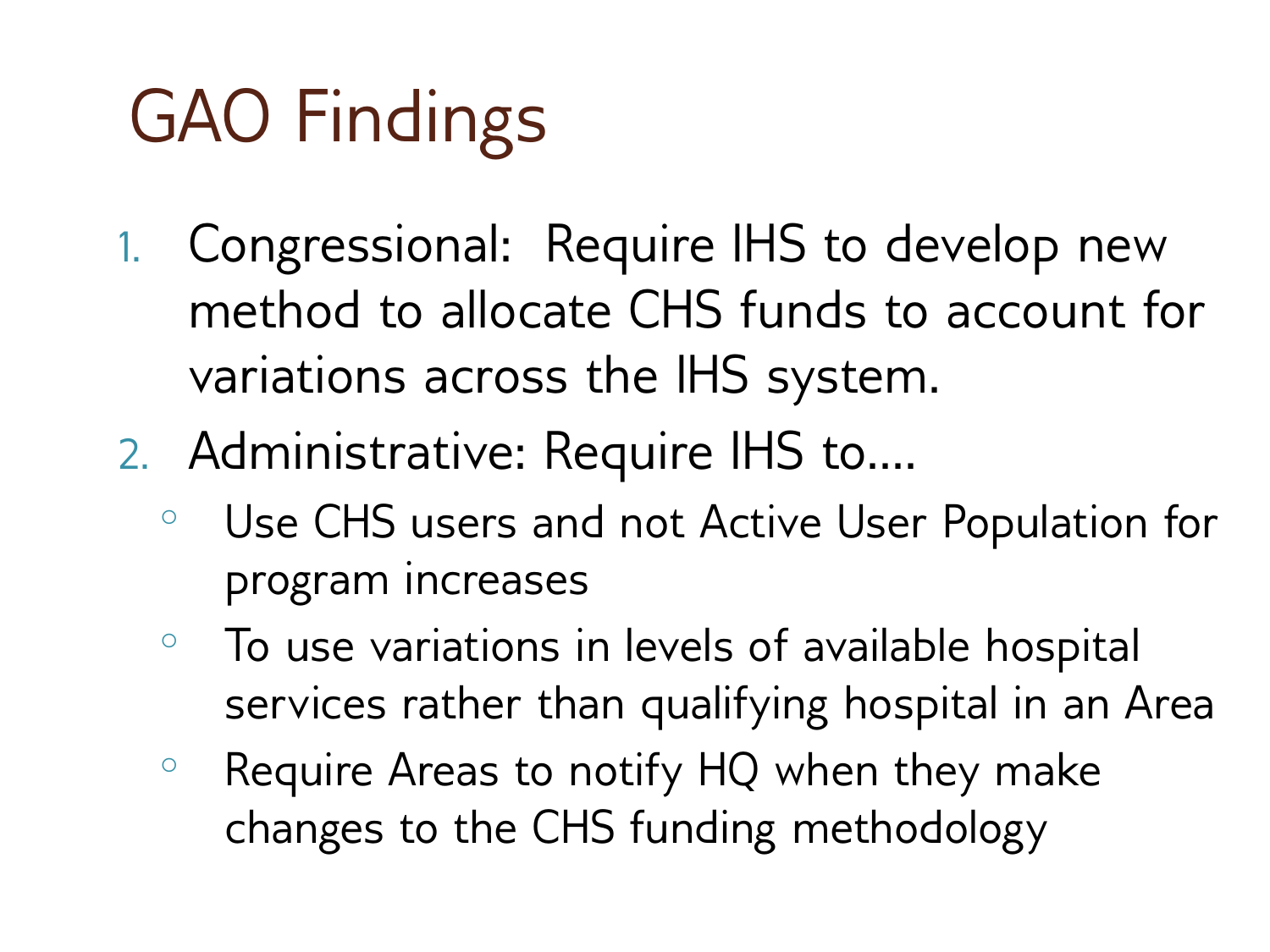

# GAO Findings
Congressional:  Require IHS to develop new method to allocate CHS funds to account for variations across the IHS system.
Administrative: Require IHS to....
Use CHS users and not Active User Population for program increases
To use variations in levels of available hospital services rather than qualifying hospital in an Area
Require Areas to notify HQ when they make changes to the CHS funding methodology